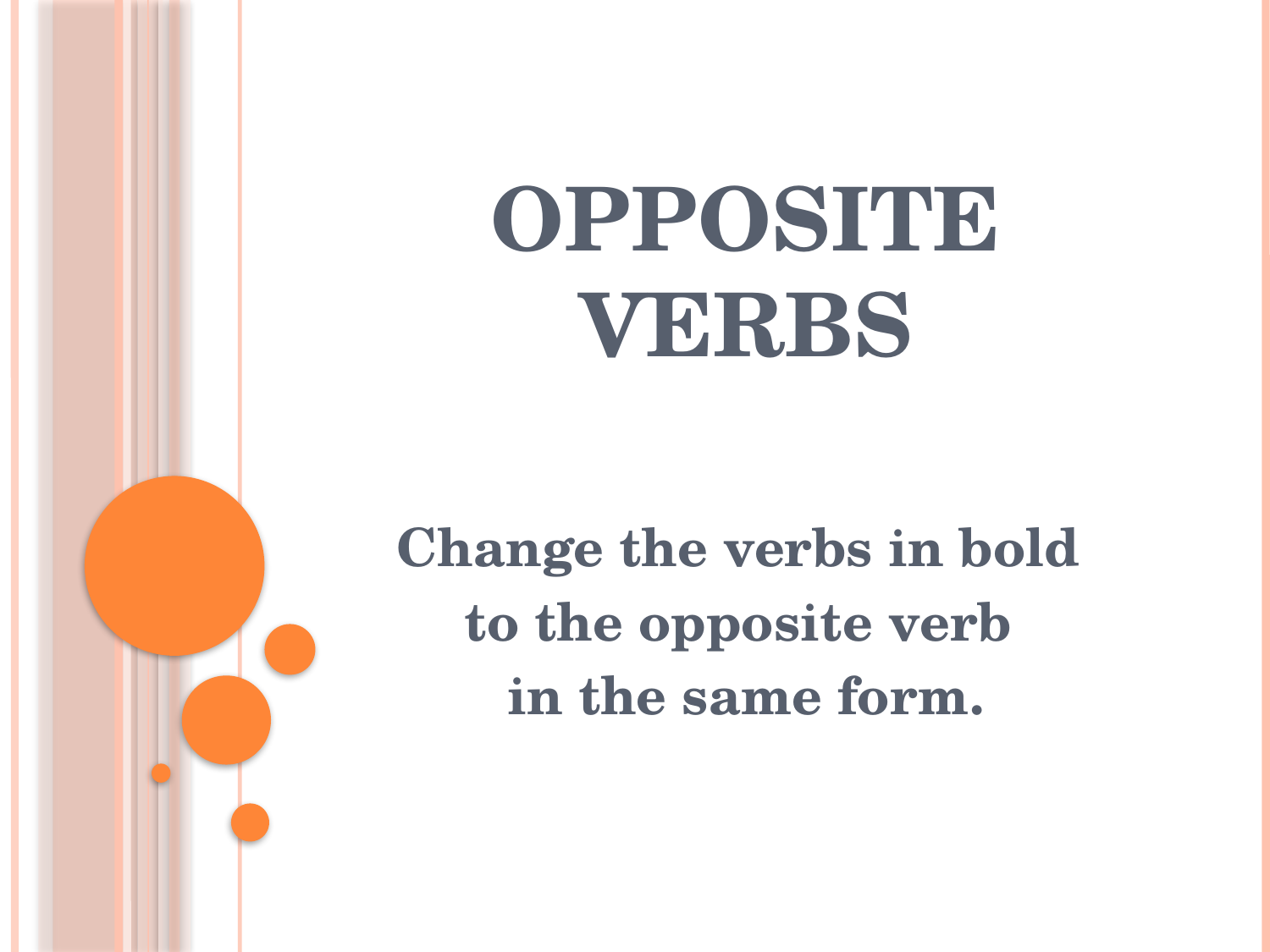

# Opposite verbs
Change the verbs in bold
to the opposite verb
in the same form.